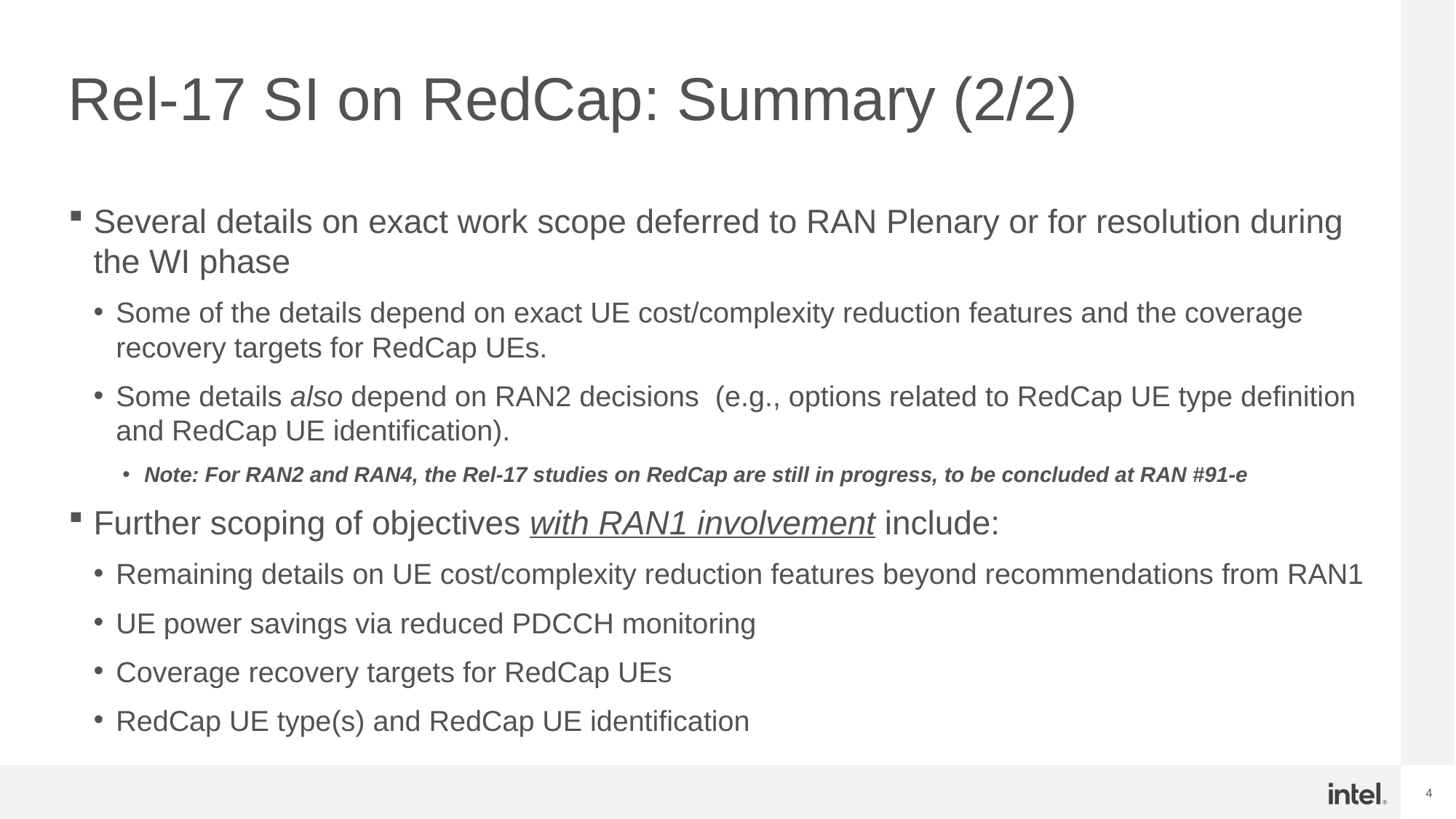

# Rel-17 SI on RedCap: Summary (2/2)
Several details on exact work scope deferred to RAN Plenary or for resolution during the WI phase
Some of the details depend on exact UE cost/complexity reduction features and the coverage recovery targets for RedCap UEs.
Some details also depend on RAN2 decisions  (e.g., options related to RedCap UE type definition and RedCap UE identification).
Note: For RAN2 and RAN4, the Rel-17 studies on RedCap are still in progress, to be concluded at RAN #91-e
Further scoping of objectives with RAN1 involvement include:
Remaining details on UE cost/complexity reduction features beyond recommendations from RAN1
UE power savings via reduced PDCCH monitoring
Coverage recovery targets for RedCap UEs
RedCap UE type(s) and RedCap UE identification